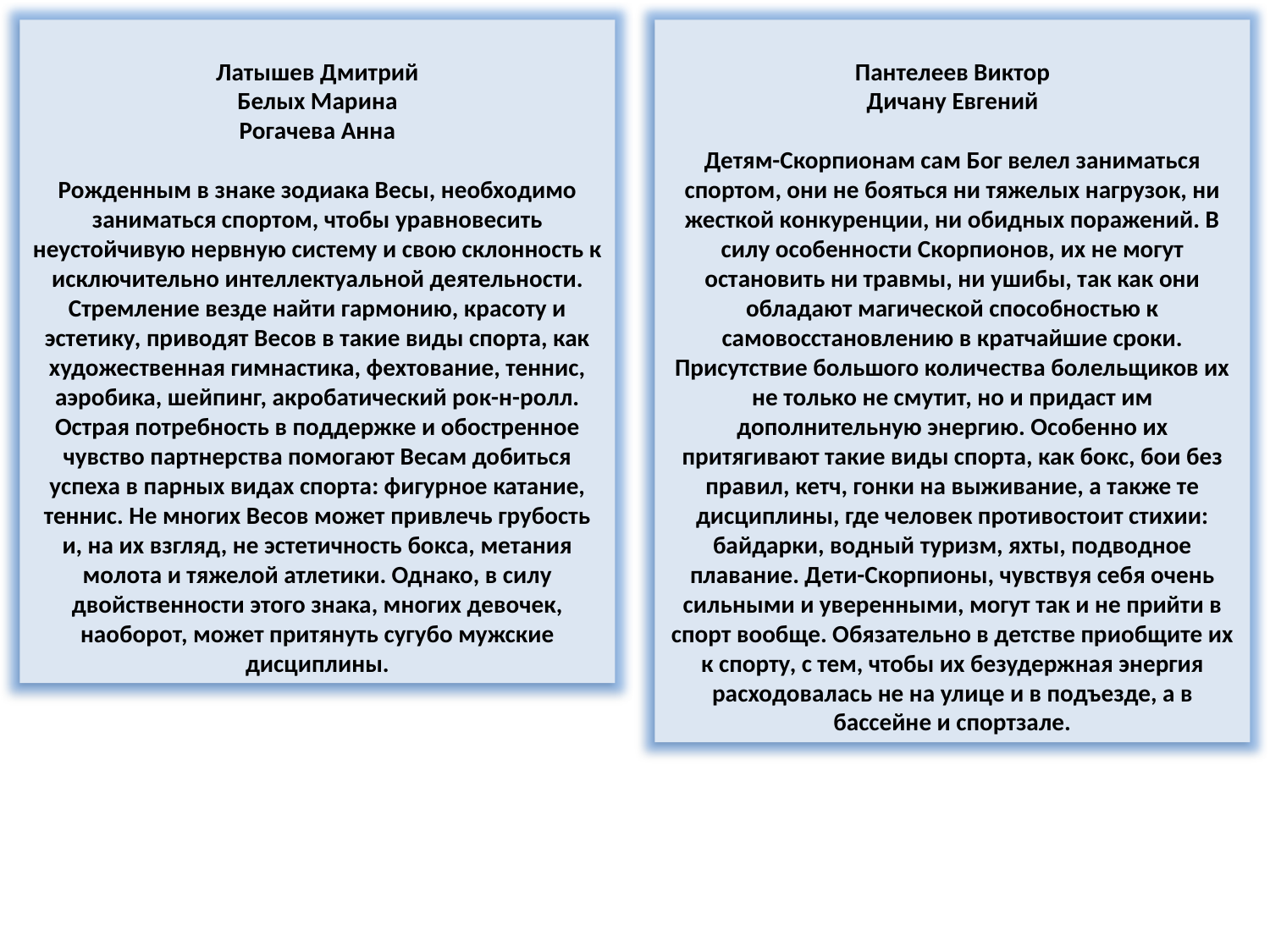

Латышев Дмитрий
Белых Марина
Рогачева Анна

Рожденным в знаке зодиака Весы, необходимо заниматься спортом, чтобы уравновесить неустойчивую нервную систему и свою склонность к исключительно интеллектуальной деятельности. Стремление везде найти гармонию, красоту и эстетику, приводят Весов в такие виды спорта, как художественная гимнастика, фехтование, теннис, аэробика, шейпинг, акробатический рок-н-ролл. Острая потребность в поддержке и обостренное чувство партнерства помогают Весам добиться успеха в парных видах спорта: фигурное катание, теннис. Не многих Весов может привлечь грубость и, на их взгляд, не эстетичность бокса, метания молота и тяжелой атлетики. Однако, в силу двойственности этого знака, многих девочек, наоборот, может притянуть сугубо мужские дисциплины.

Пантелеев Виктор
Дичану Евгений

Детям-Скорпионам сам Бог велел заниматься спортом, они не бояться ни тяжелых нагрузок, ни жесткой конкуренции, ни обидных поражений. В силу особенности Скорпионов, их не могут остановить ни травмы, ни ушибы, так как они обладают магической способностью к самовосстановлению в кратчайшие сроки. Присутствие большого количества болельщиков их не только не смутит, но и придаст им дополнительную энергию. Особенно их притягивают такие виды спорта, как бокс, бои без правил, кетч, гонки на выживание, а также те дисциплины, где человек противостоит стихии: байдарки, водный туризм, яхты, подводное плавание. Дети-Скорпионы, чувствуя себя очень сильными и уверенными, могут так и не прийти в спорт вообще. Обязательно в детстве приобщите их к спорту, с тем, чтобы их безудержная энергия расходовалась не на улице и в подъезде, а в бассейне и спортзале.